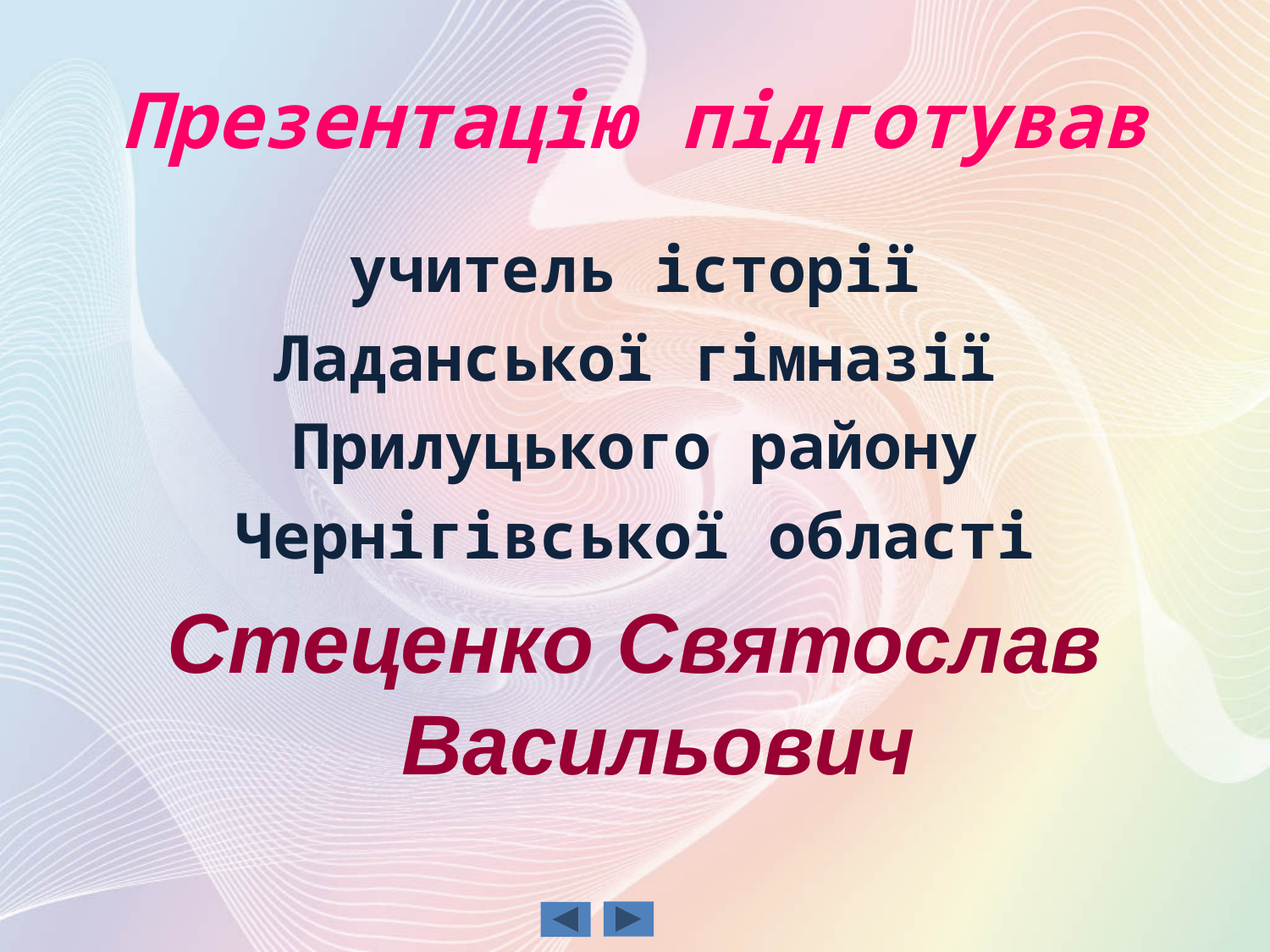

# Презентацію підготував
учитель історії
Ладанської гімназії
Прилуцького району
Чернігівської області
Стеценко Святослав Васильович